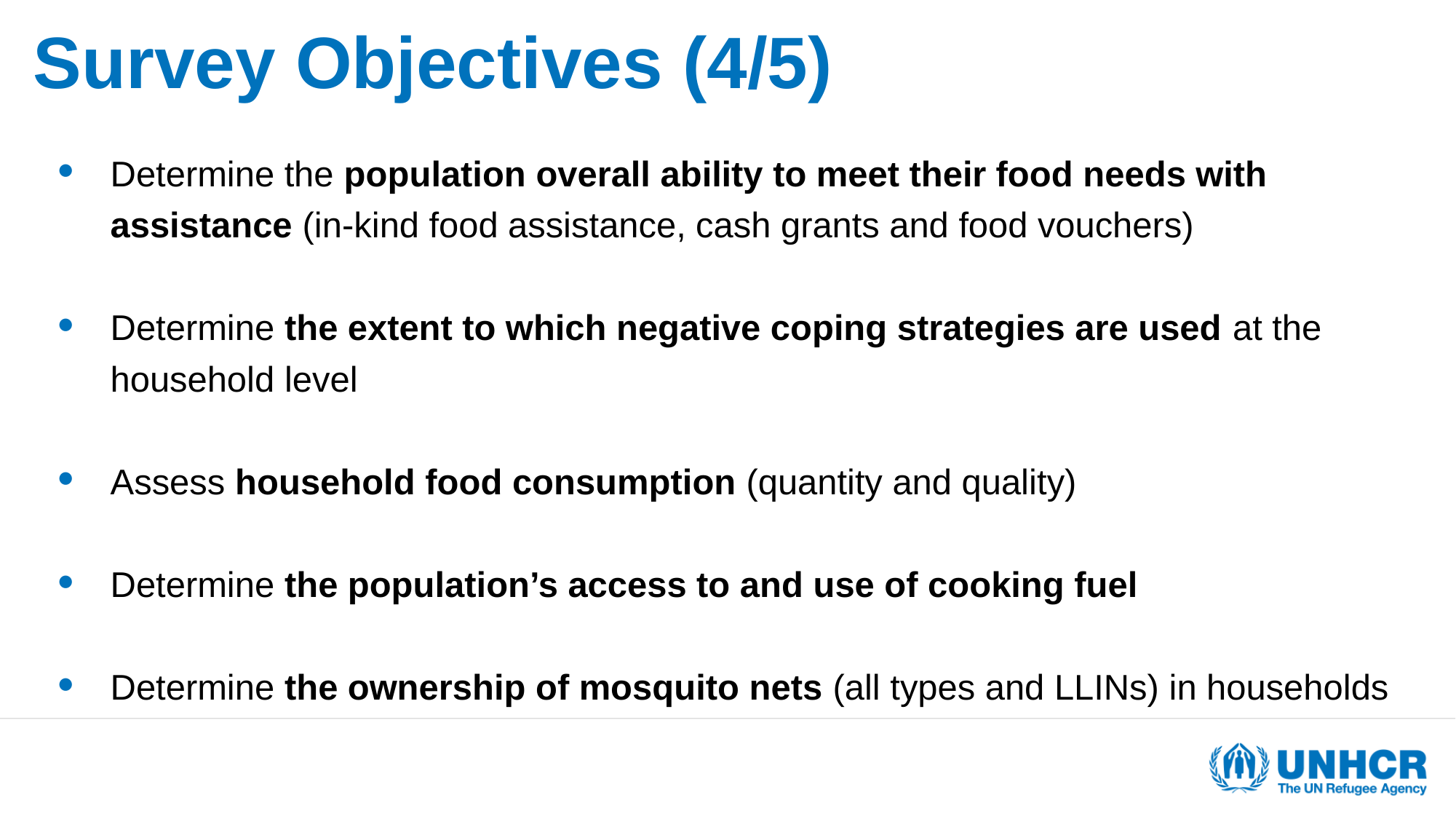

# Survey Objectives (4/5)
Determine the population overall ability to meet their food needs with assistance (in-kind food assistance, cash grants and food vouchers)

Determine the extent to which negative coping strategies are used at the household level

Assess household food consumption (quantity and quality)

Determine the population’s access to and use of cooking fuel

Determine the ownership of mosquito nets (all types and LLINs) in households